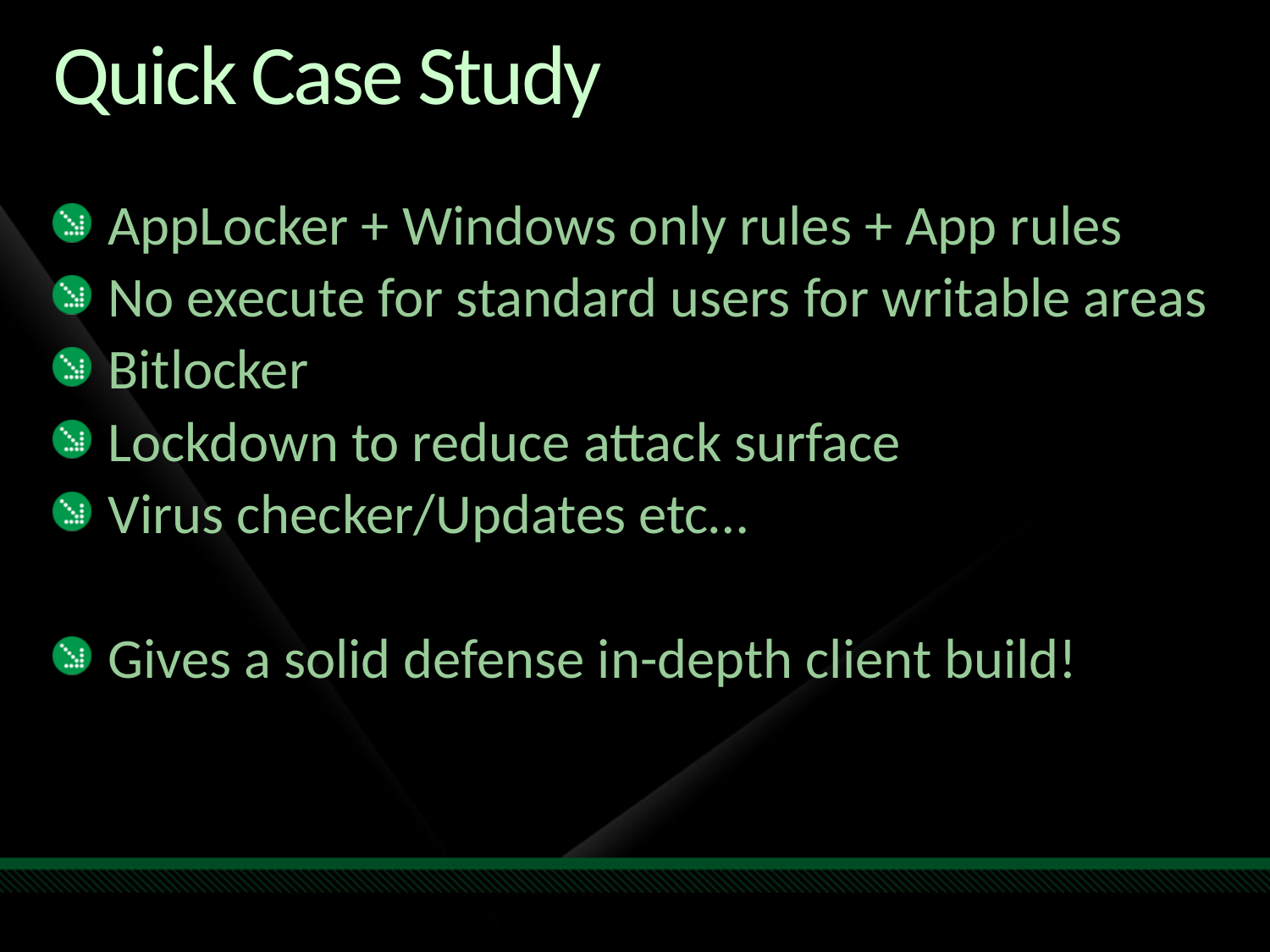

# Quick Case Study
AppLocker + Windows only rules + App rules
No execute for standard users for writable areas
Bitlocker
Lockdown to reduce attack surface
Virus checker/Updates etc…

Gives a solid defense in-depth client build!